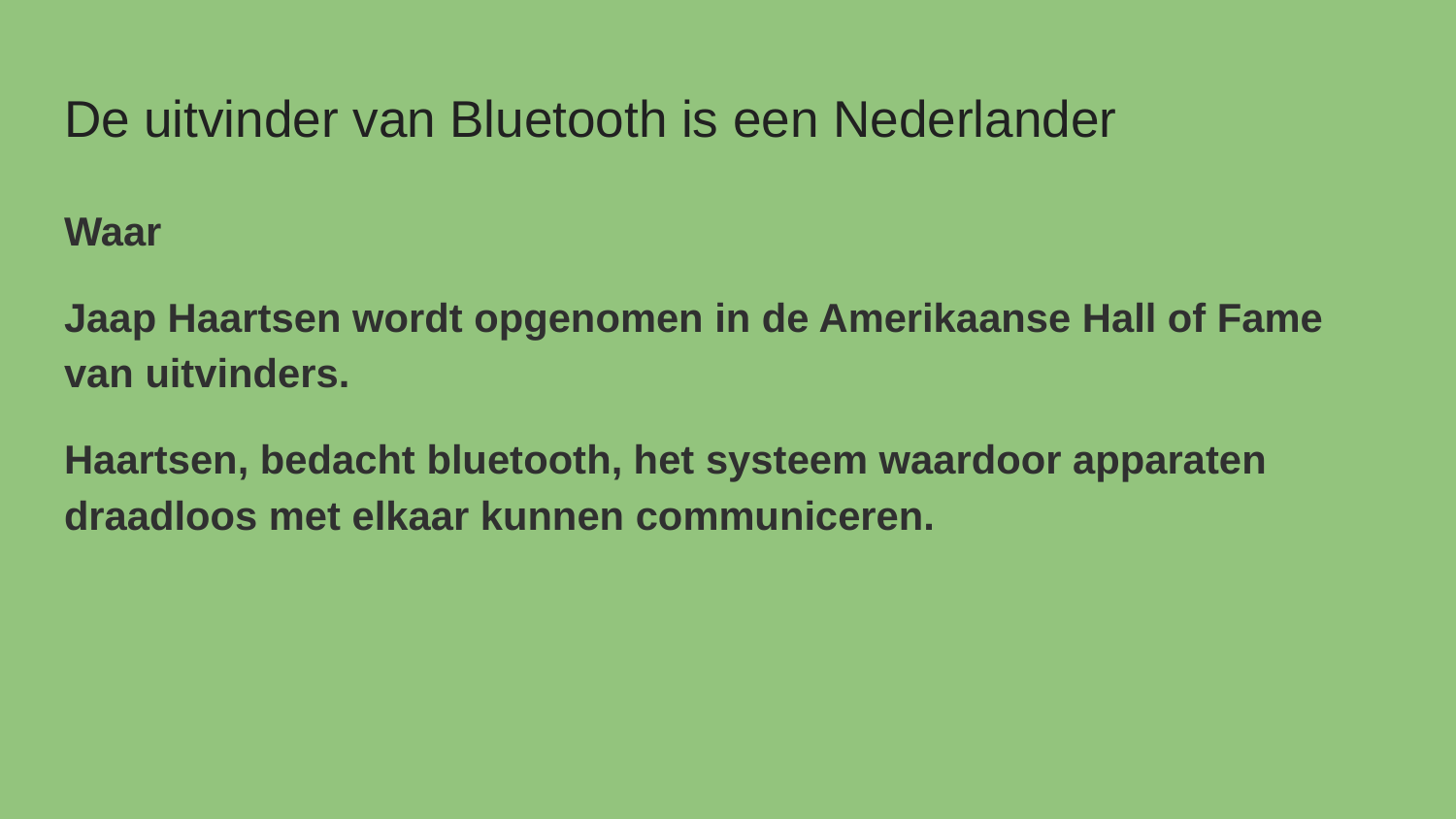

# De uitvinder van Bluetooth is een Nederlander
Waar
Jaap Haartsen wordt opgenomen in de Amerikaanse Hall of Fame van uitvinders.
Haartsen, bedacht bluetooth, het systeem waardoor apparaten draadloos met elkaar kunnen communiceren.